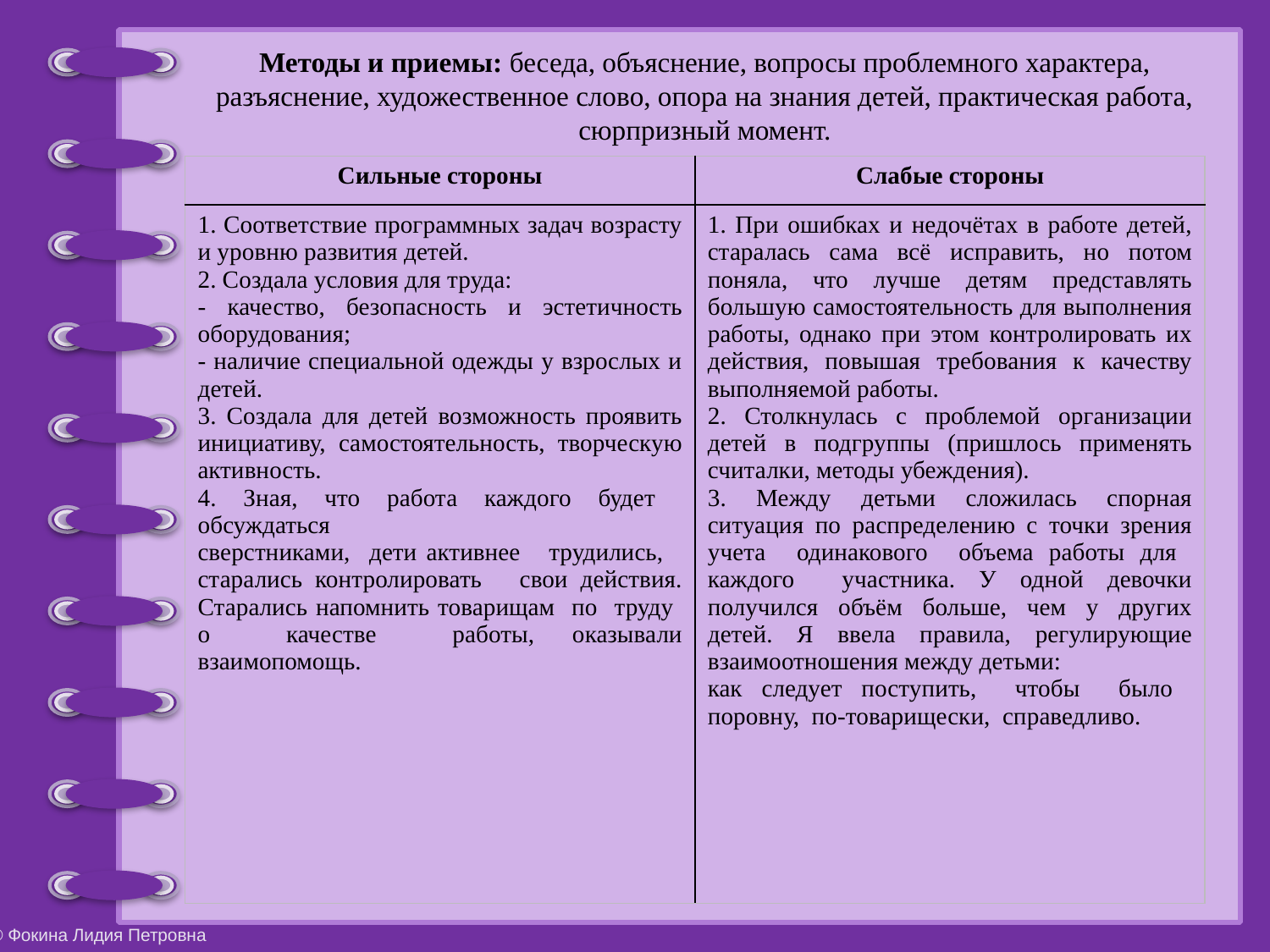

# Методы и приемы: беседа, объяснение, вопросы проблемного характера, разъяснение, художественное слово, опора на знания детей, практическая работа, сюрпризный момент.
| Сильные стороны | Слабые стороны |
| --- | --- |
| 1. Соответствие программных задач возрасту и уровню развития детей. 2. Создала условия для труда: - качество, безопасность и эстетичность оборудования; - наличие специальной одежды у взрослых и детей. 3. Создала для детей возможность проявить инициативу, самостоятельность, творческую активность. 4. Зная, что работа каждого будет обсуждаться сверстниками, дети активнее трудились, старались контролировать свои действия. Старались напомнить товарищам по труду о качестве работы, оказывали взаимопомощь. | 1. При ошибках и недочётах в работе детей, старалась сама всё исправить, но потом поняла, что лучше детям представлять большую самостоятельность для выполнения работы, однако при этом контролировать их действия, повышая требования к качеству выполняемой работы. 2. Столкнулась с проблемой организации детей в подгруппы (пришлось применять считалки, методы убеждения). 3. Между детьми сложилась спорная ситуация по распределению с точки зрения учета одинакового объема работы для каждого участника. У одной девочки получился объём больше, чем у других детей. Я ввела правила, регулирующие взаимоотношения между детьми: как следует поступить, чтобы было поровну, по-товарищески, справедливо. |